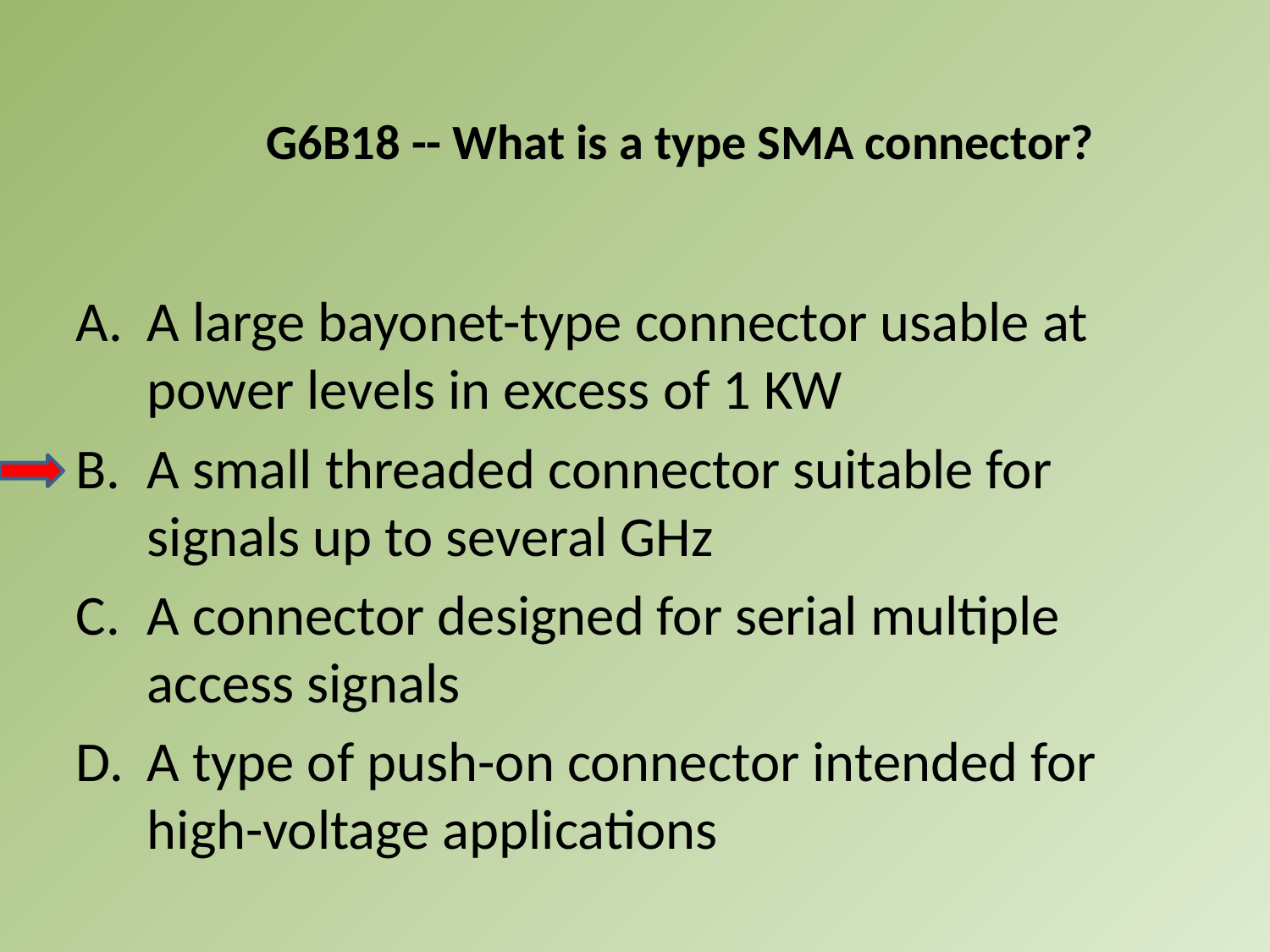

G6B18 -- What is a type SMA connector?
A.	A large bayonet-type connector usable at power levels in excess of 1 KW
B.	A small threaded connector suitable for signals up to several GHz
C.	A connector designed for serial multiple access signals
D.	A type of push-on connector intended for high-voltage applications